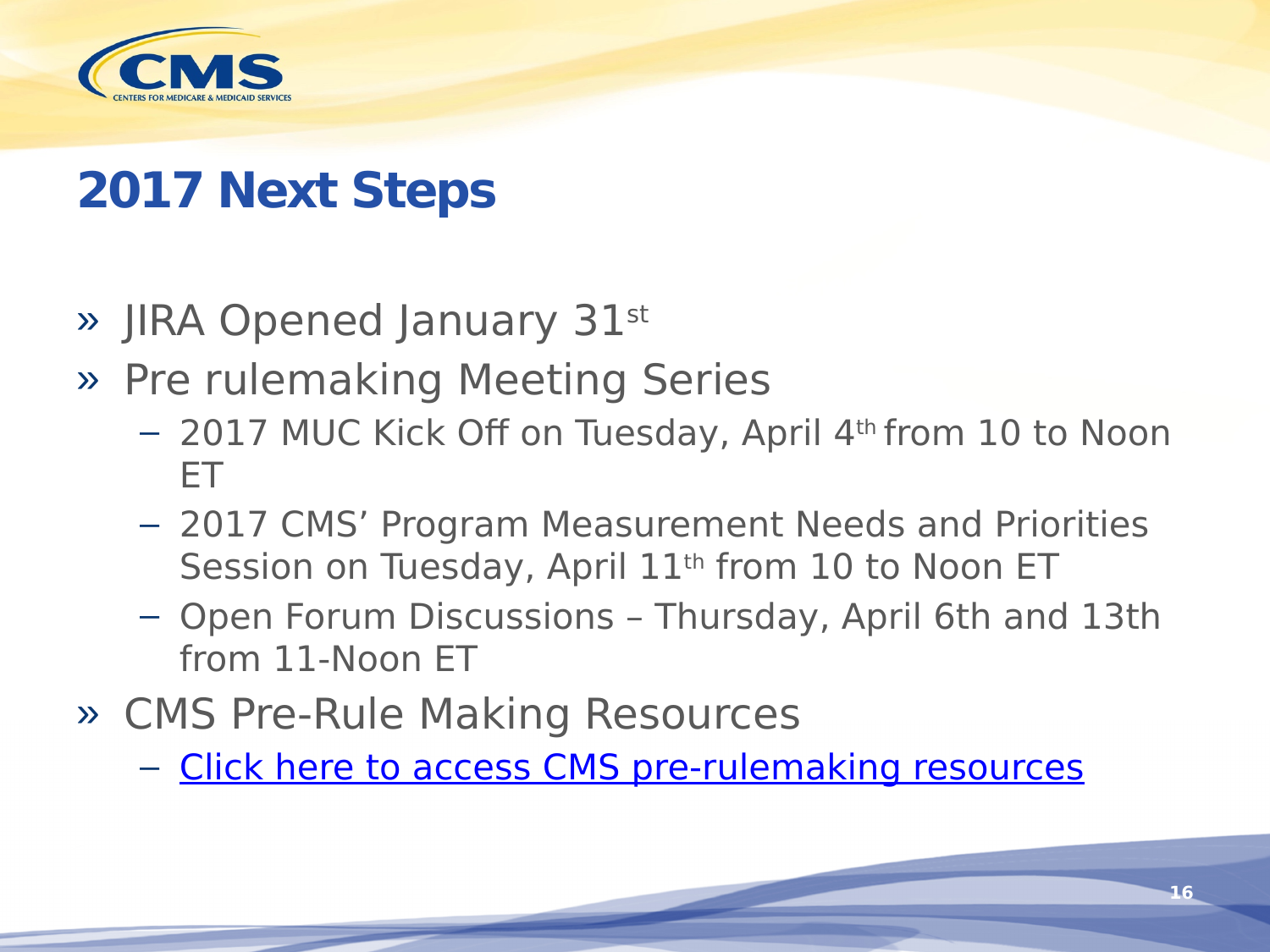

# 2017 Next Steps
JIRA Opened January 31st
Pre rulemaking Meeting Series
2017 MUC Kick Off on Tuesday, April 4th from 10 to Noon ET
2017 CMS’ Program Measurement Needs and Priorities Session on Tuesday, April 11th from 10 to Noon ET
Open Forum Discussions – Thursday, April 6th and 13th from 11-Noon ET
CMS Pre-Rule Making Resources
Click here to access CMS pre-rulemaking resources

16